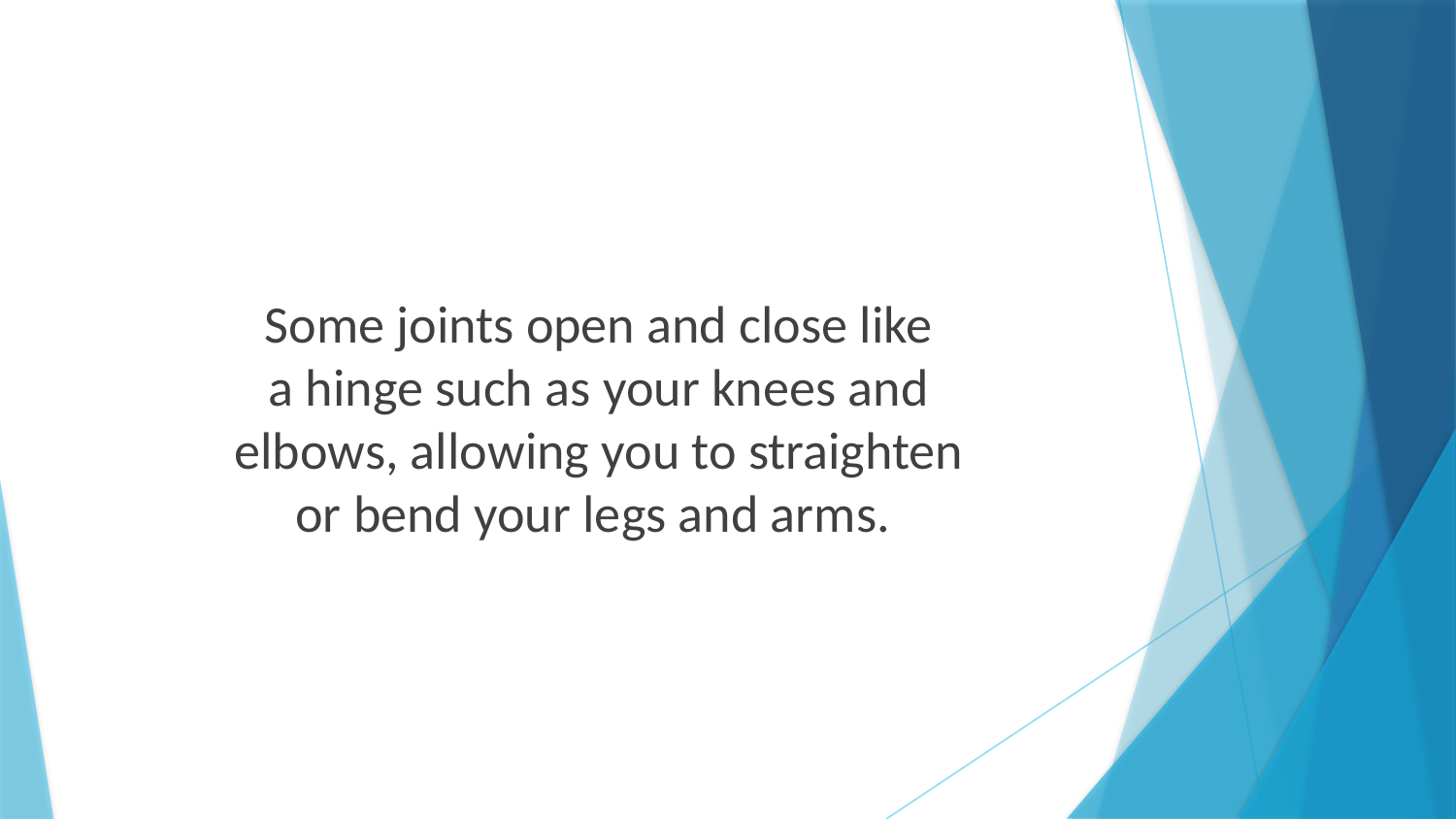

Some joints open and close like
a hinge such as your knees and
elbows, allowing you to straighten
or bend your legs and arms.